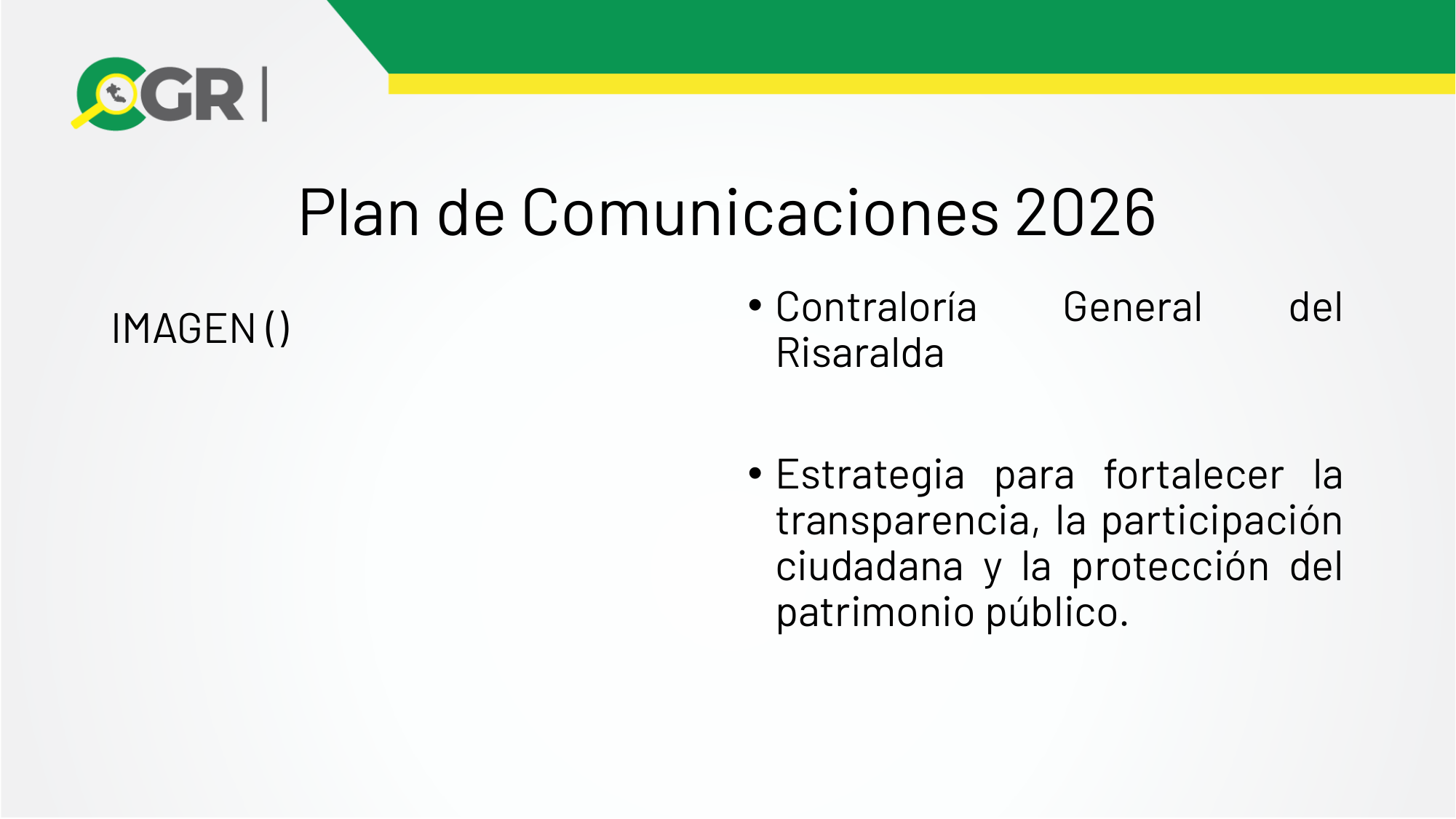

# Plan de Comunicaciones 2026
Contraloría General del Risaralda

Estrategia para fortalecer la transparencia, la participación ciudadana y la protección del patrimonio público.

IMAGEN ()